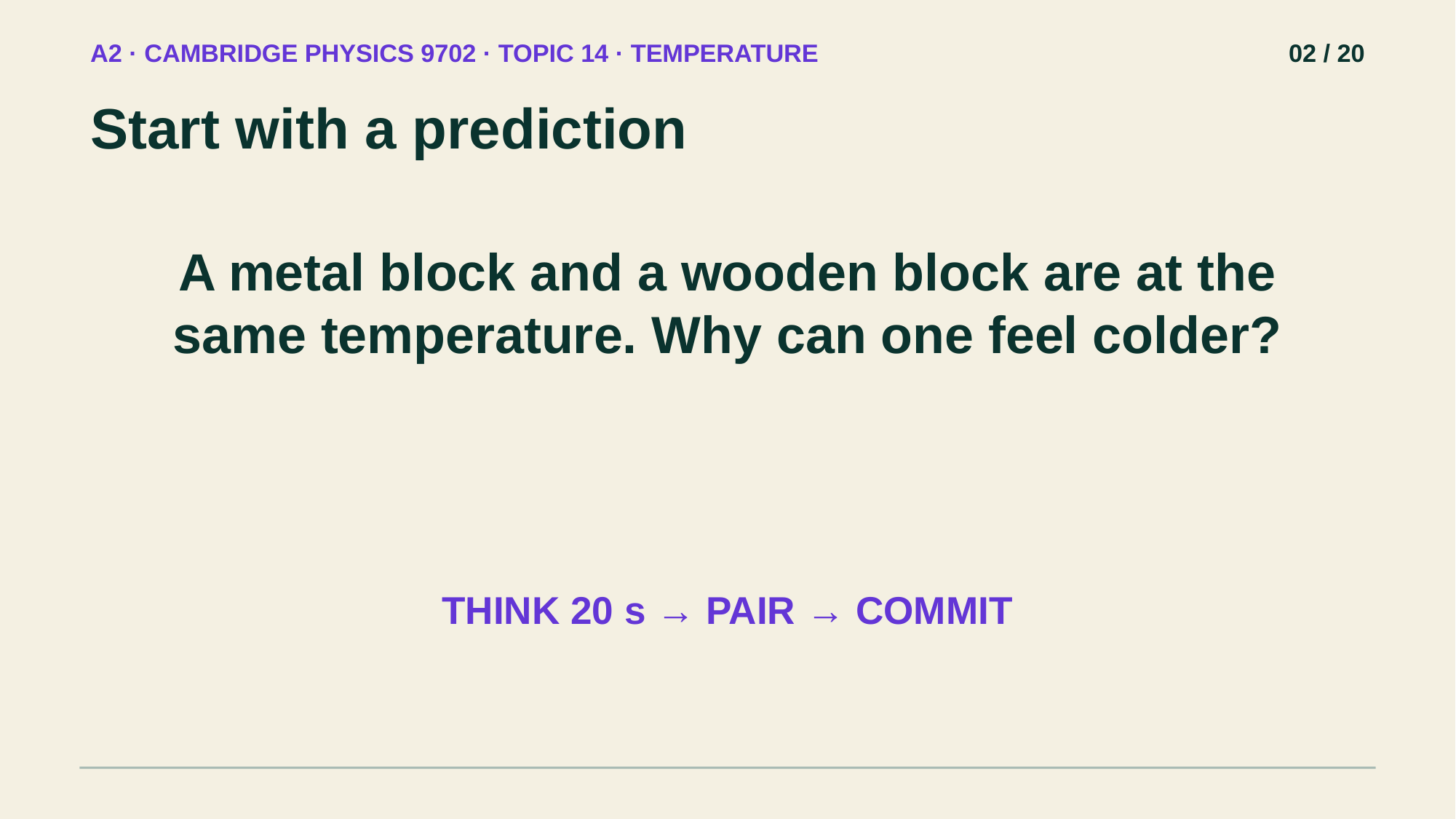

A2 · CAMBRIDGE PHYSICS 9702 · TOPIC 14 · TEMPERATURE
02 / 20
Start with a prediction
A metal block and a wooden block are at the same temperature. Why can one feel colder?
THINK 20 s → PAIR → COMMIT